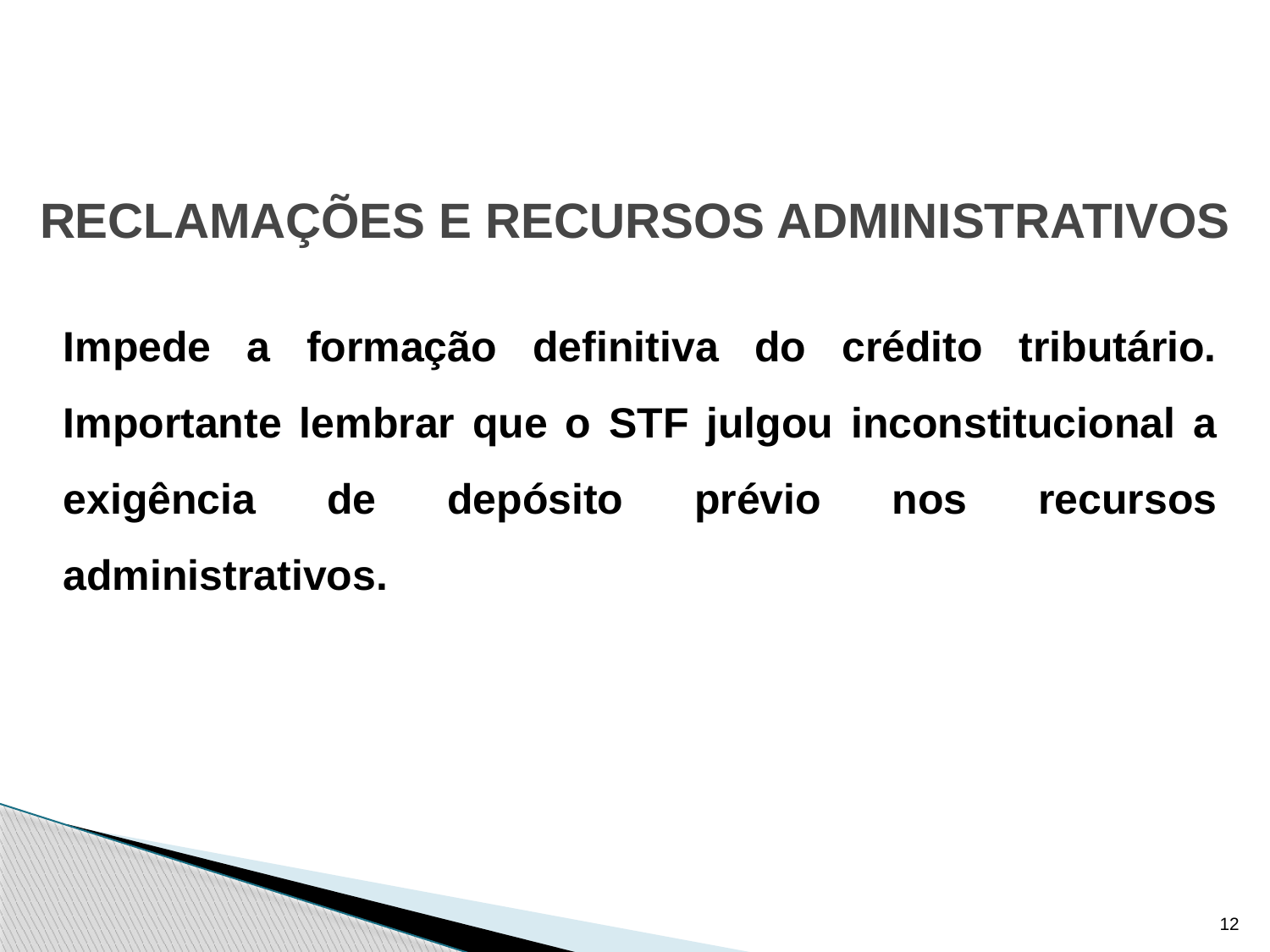

# RECLAMAÇÕES E RECURSOS ADMINISTRATIVOS
	Impede a formação definitiva do crédito tributário. Importante lembrar que o STF julgou inconstitucional a exigência de depósito prévio nos recursos administrativos.

12